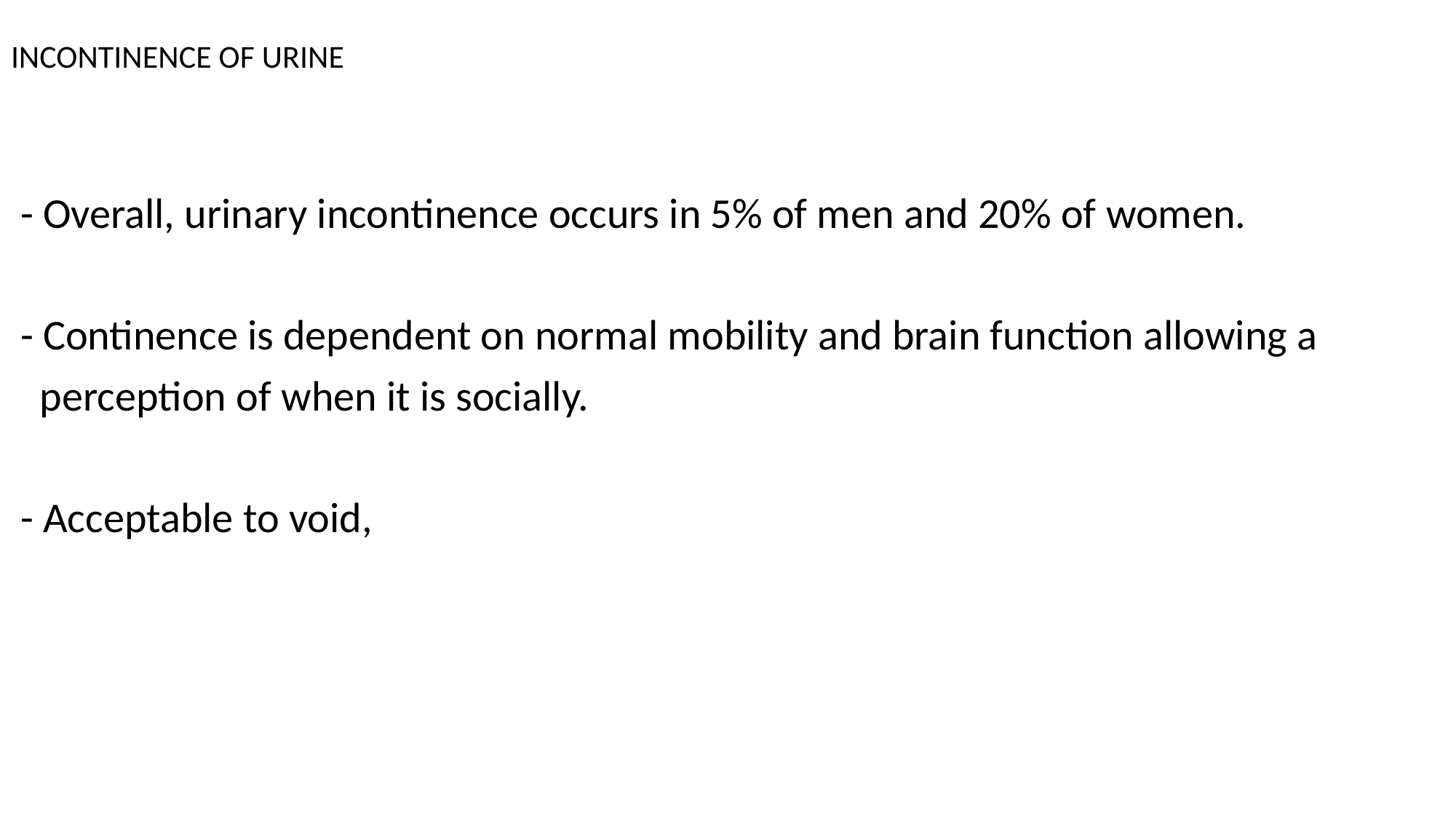

# INCONTINENCE OF URINE

 - Overall, urinary incontinence occurs in 5% of men and 20% of women.

 - Continence is dependent on normal mobility and brain function allowing a
   perception of when it is socially.

 - Acceptable to void,